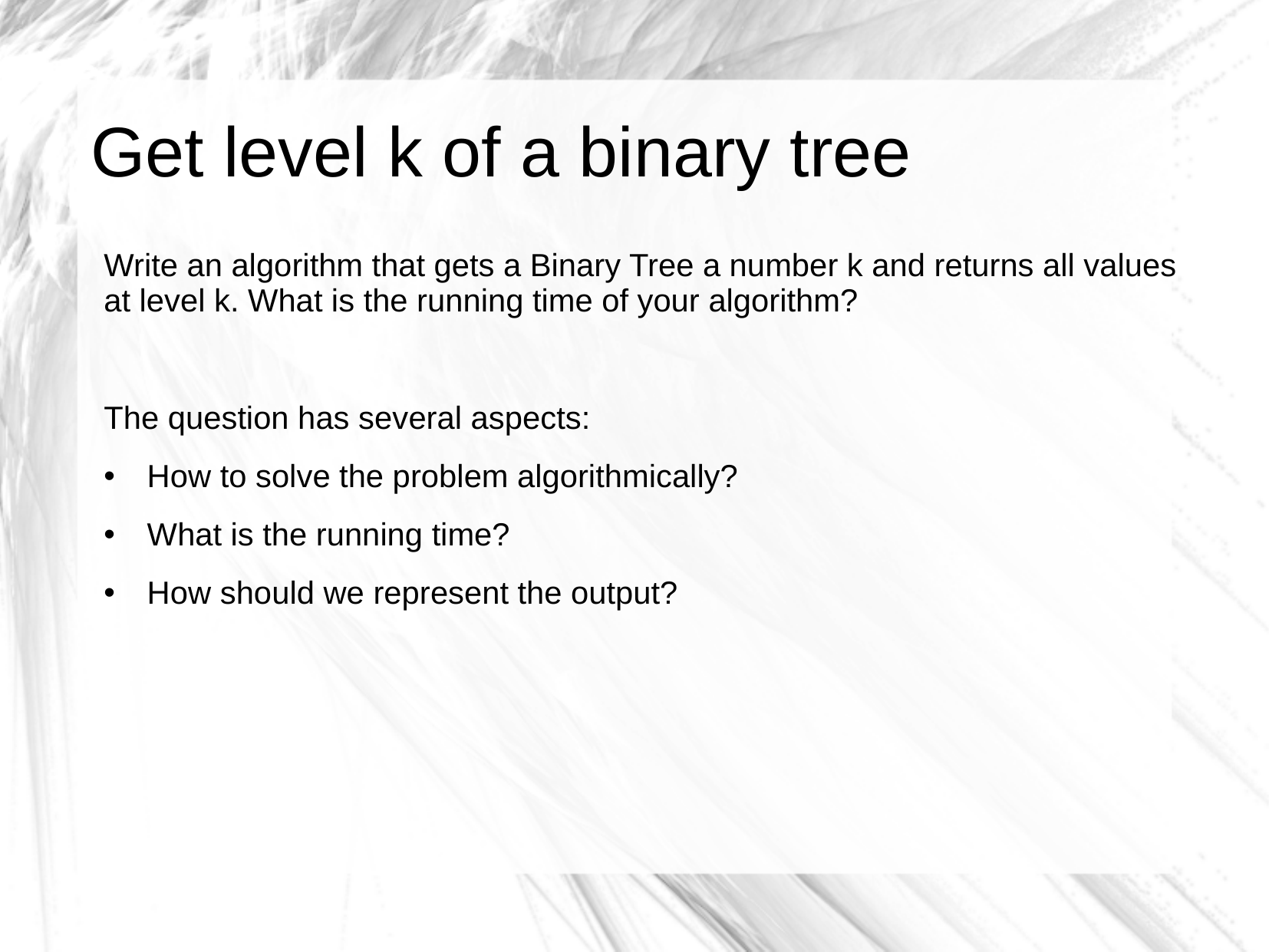

# Get level k of a binary tree
Write an algorithm that gets a Binary Tree a number k and returns all values at level k. What is the running time of your algorithm?

The question has several aspects:
How to solve the problem algorithmically?
What is the running time?
How should we represent the output?